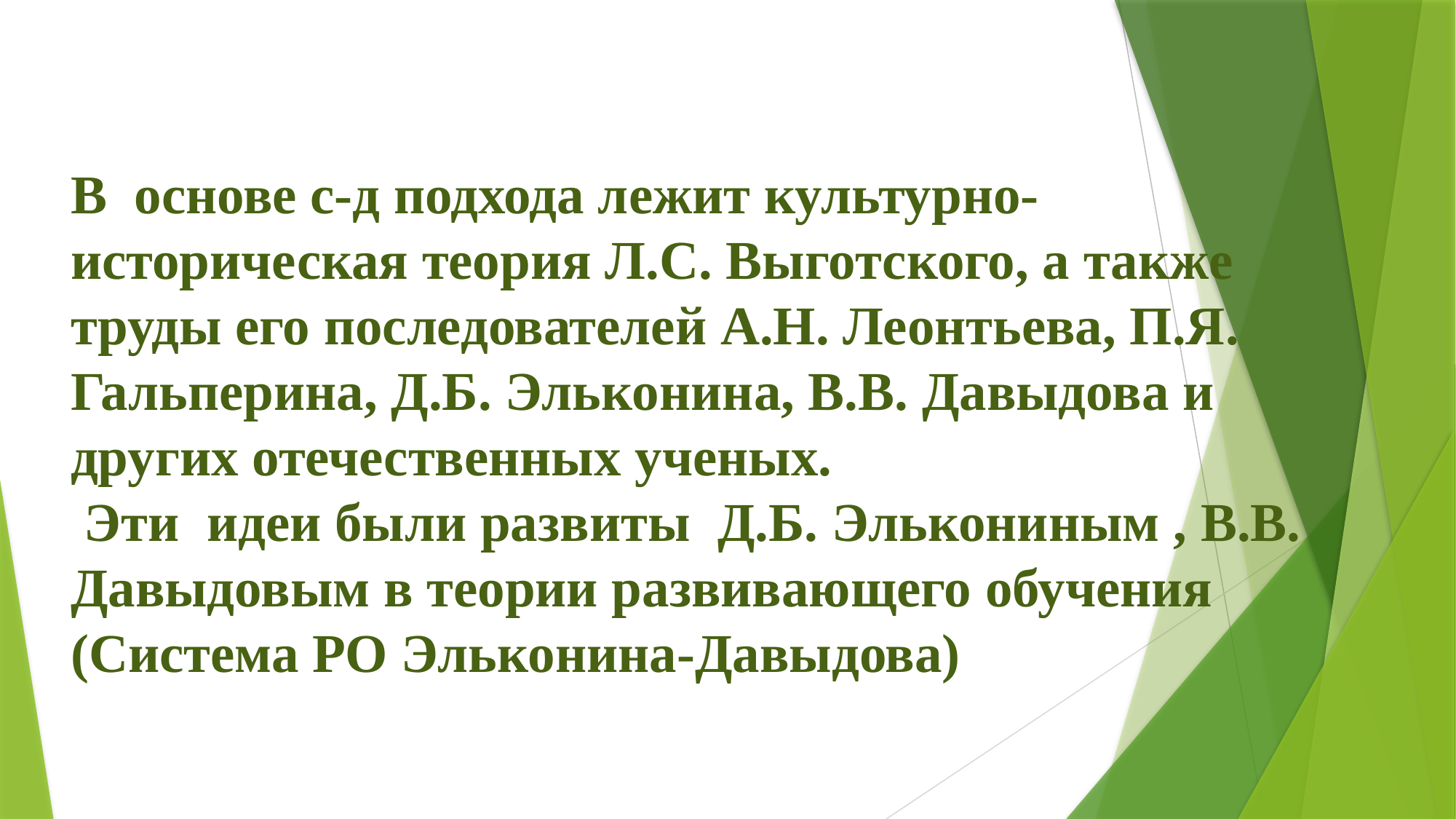

# В  основе с-д подхода лежит культурно-историческая теория Л.С. Выготского, а также труды его последователей А.Н. Леонтьева, П.Я. Гальперина, Д.Б. Эльконина, В.В. Давыдова и других отечественных ученых. Эти  идеи были развиты  Д.Б. Элькониным , В.В. Давыдовым в теории развивающего обучения   (Система РО Эльконина-Давыдова)